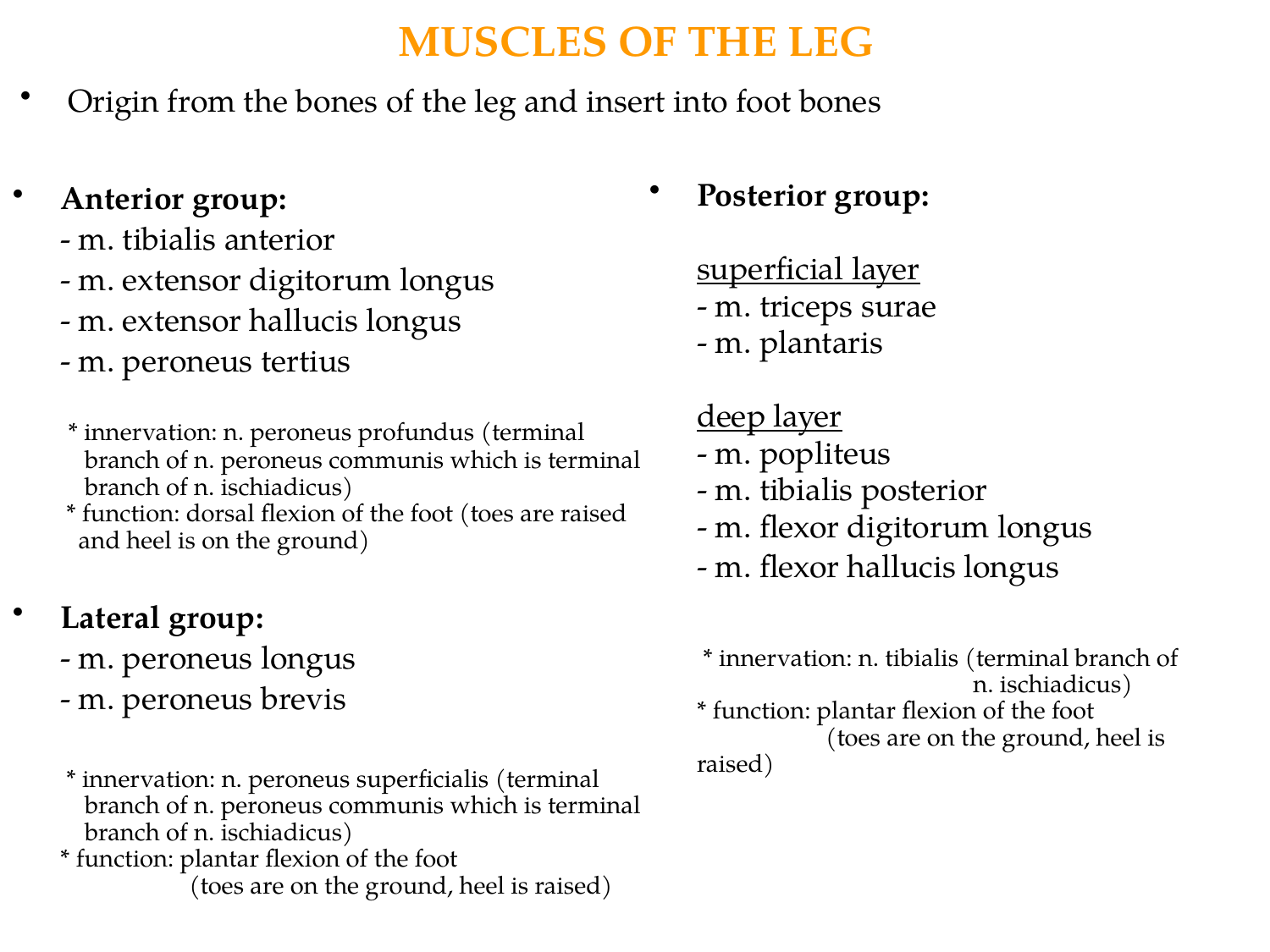

MUSCLES OF THE LEG
Origin from the bones of the leg and insert into foot bones
Posterior group:

	superficial layer
	- m. triceps surae
	- m. plantaris

	deep layer
	- m. popliteus
	- m. tibialis posterior
	- m. flexor digitorum longus
	- m. flexor hallucis longus
 * innervation: n. tibialis (terminal branch of
                                             n. ischiadicus)
* function: plantar flexion of the foot
                     (toes are on the ground, heel is raised)

Anterior group:
	- m. tibialis anterior
	- m. extensor digitorum longus
	- m. extensor hallucis longus
	- m. peroneus tertius
 * innervation: n. peroneus profundus (terminal
    branch of n. peroneus communis which is terminal
    branch of n. ischiadicus)
 * function: dorsal flexion of the foot (toes are raised
   and heel is on the ground)

Lateral group:
	- m. peroneus longus
	- m. peroneus brevis

	 * innervation: n. peroneus superficialis (terminal
    branch of n. peroneus communis which is terminal
    branch of n. ischiadicus)
* function: plantar flexion of the foot
                     (toes are on the ground, heel is raised)